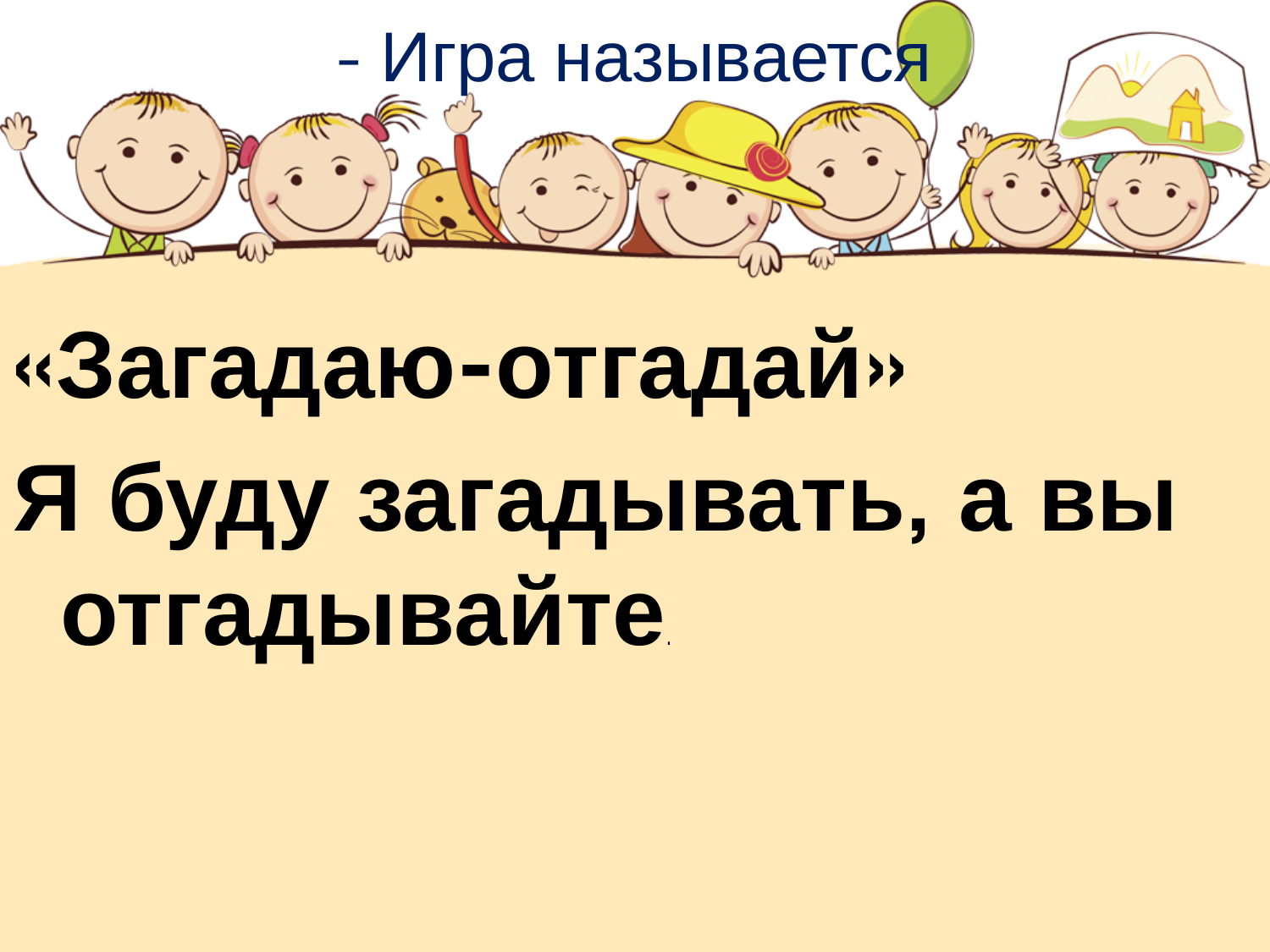

# - Игра называется
«Загадаю-отгадай»
Я буду загадывать, а вы отгадывайте.